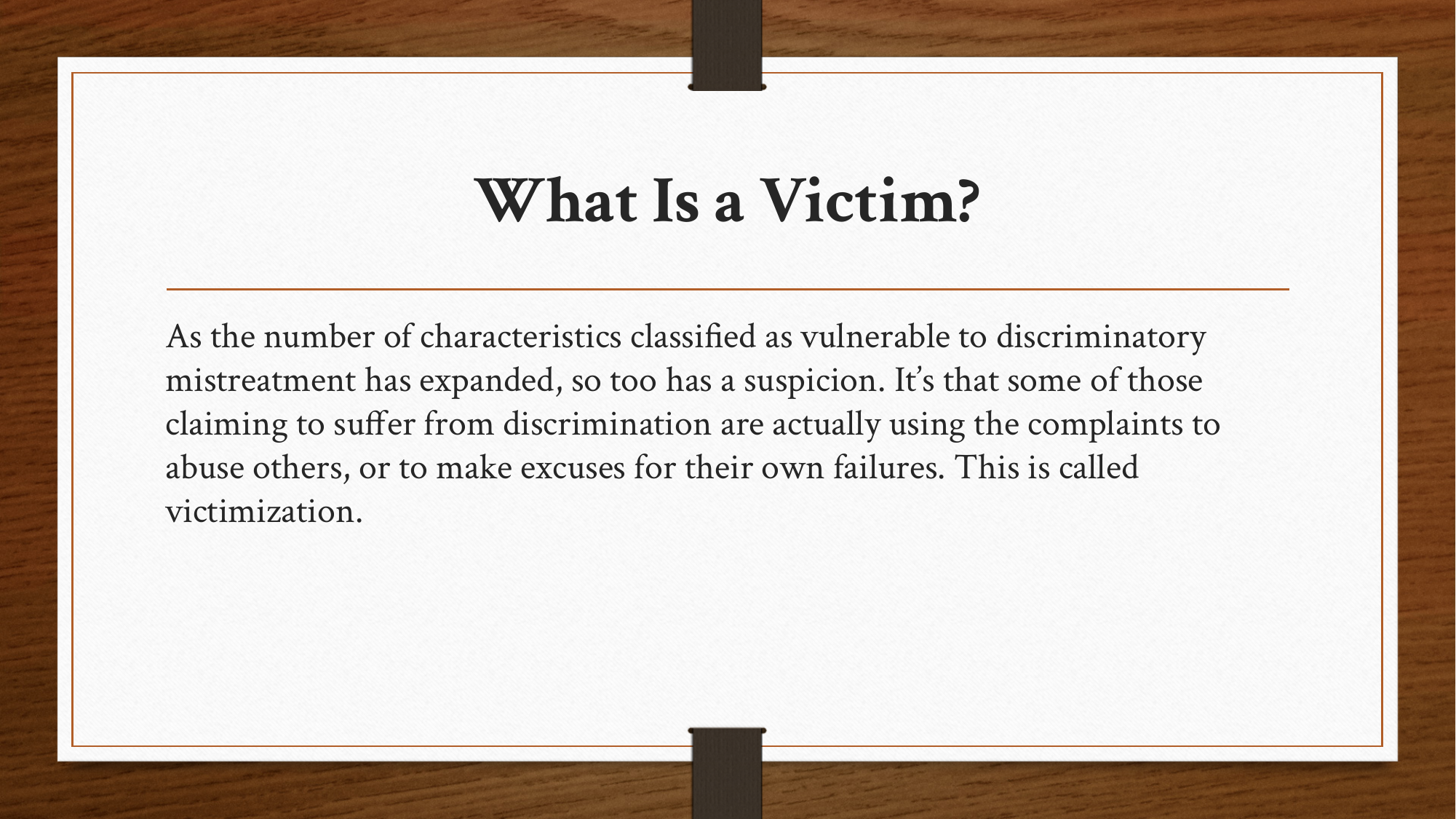

# What Is a Victim?
As the number of characteristics classified as vulnerable to discriminatory mistreatment has expanded, so too has a suspicion. It’s that some of those claiming to suffer from discrimination are actually using the complaints to abuse others, or to make excuses for their own failures. This is called victimization.